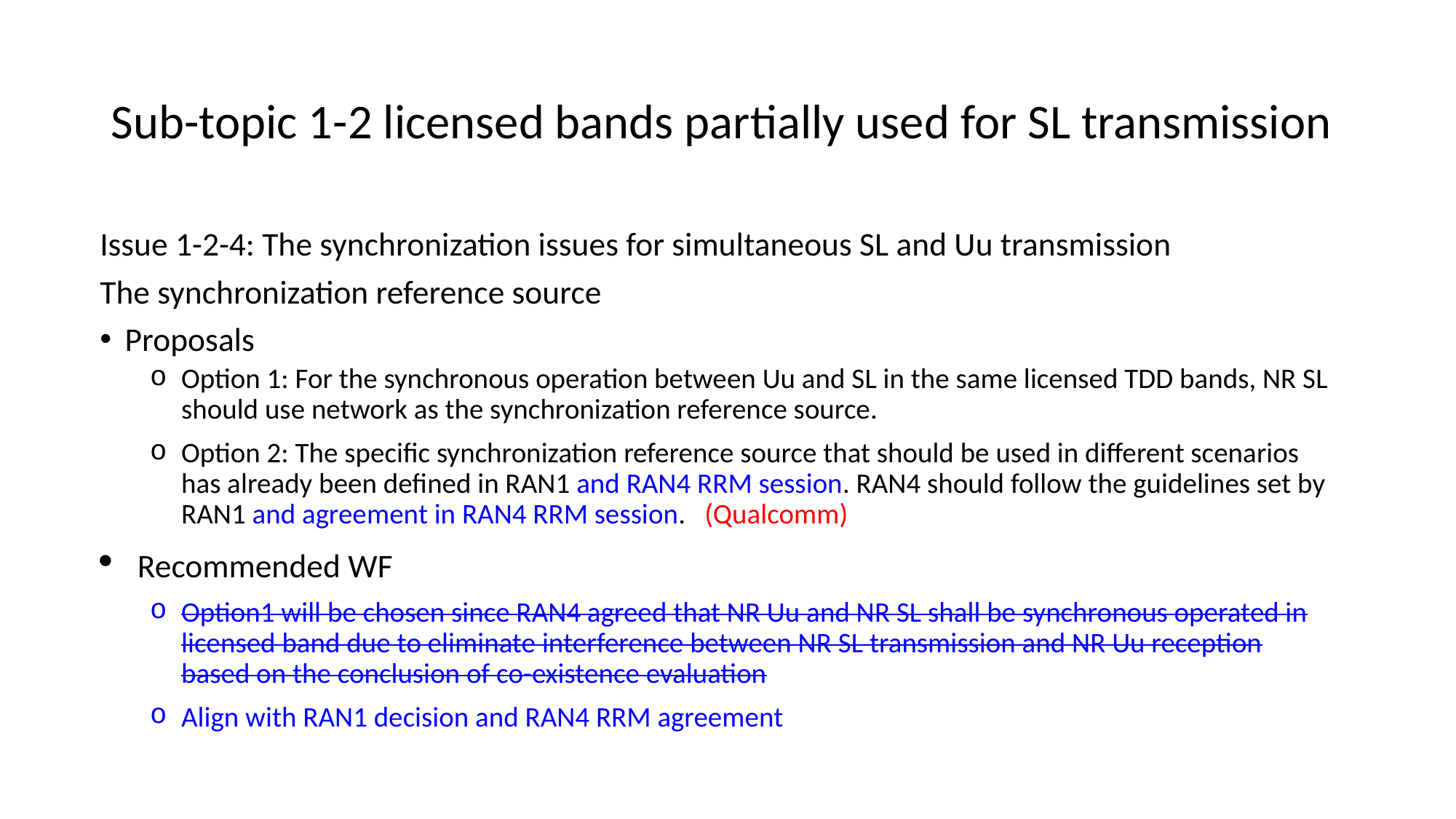

# Sub-topic 1-2 licensed bands partially used for SL transmission
Issue 1-2-4: The synchronization issues for simultaneous SL and Uu transmission
The synchronization reference source
Proposals
Option 1: For the synchronous operation between Uu and SL in the same licensed TDD bands, NR SL should use network as the synchronization reference source.
Option 2: The specific synchronization reference source that should be used in different scenarios has already been defined in RAN1 and RAN4 RRM session. RAN4 should follow the guidelines set by RAN1 and agreement in RAN4 RRM session.   (Qualcomm)
Recommended WF
Option1 will be chosen since RAN4 agreed that NR Uu and NR SL shall be synchronous operated in licensed band due to eliminate interference between NR SL transmission and NR Uu reception based on the conclusion of co-existence evaluation
Align with RAN1 decision and RAN4 RRM agreement